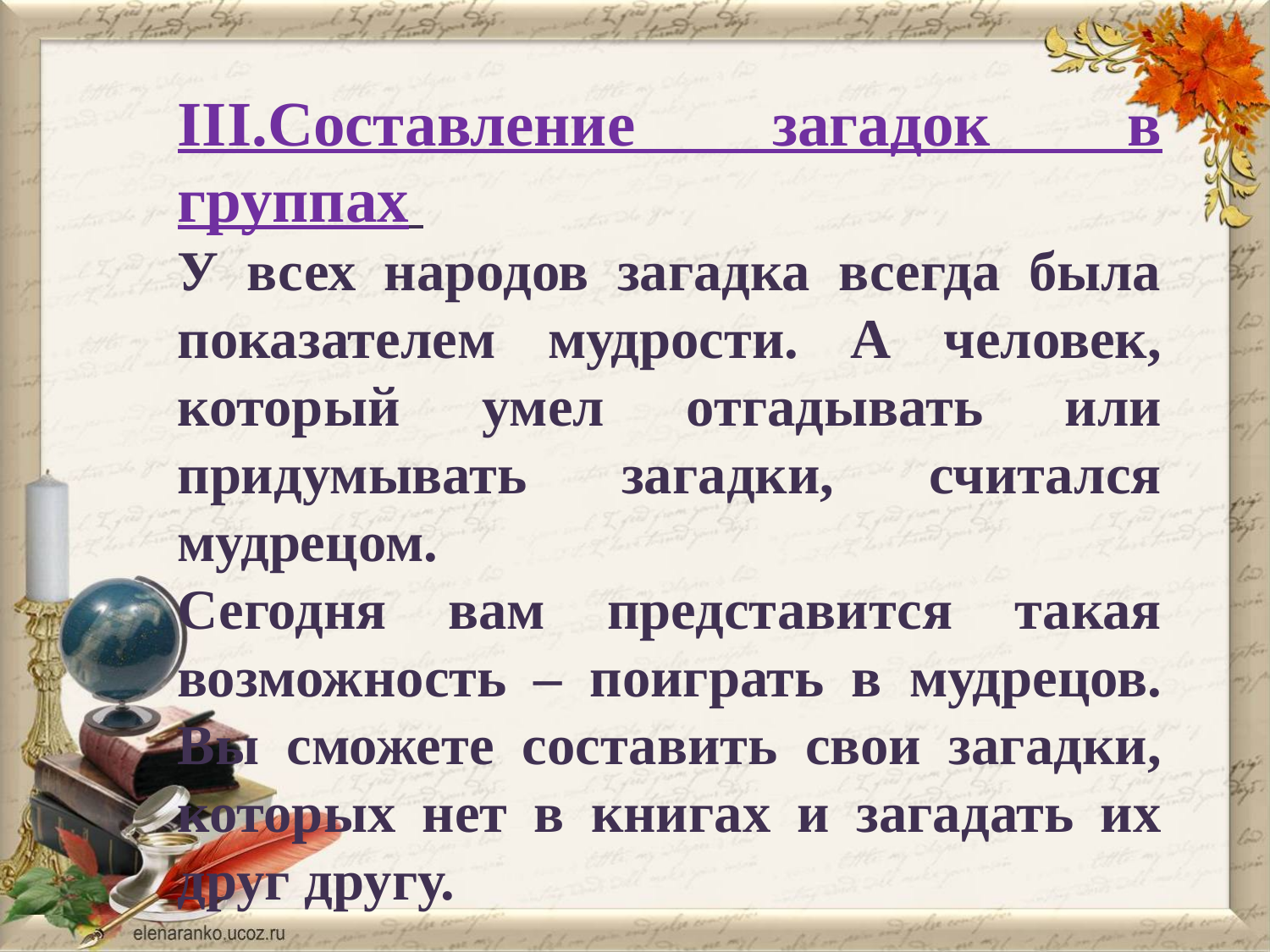

III.Составление загадок в группах
У всех народов загадка всегда была показателем мудрости. А человек, который умел отгадывать или придумывать загадки, считался мудрецом.
Сегодня вам представится такая возможность – поиграть в мудрецов. Вы сможете составить свои загадки, которых нет в книгах и загадать их друг другу.